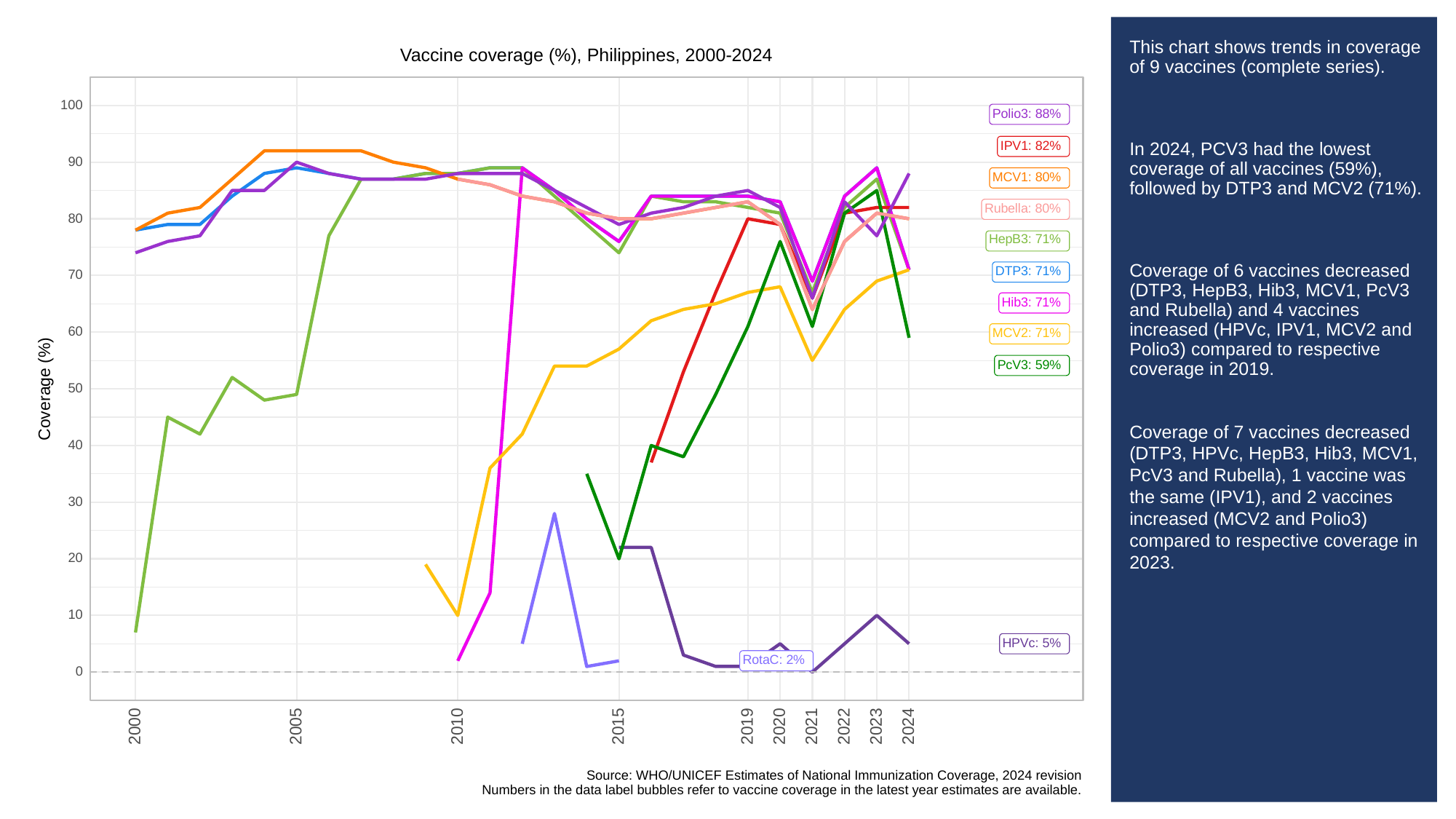

# This chart shows trends in coverage of 9 vaccines (complete series).

In 2024, PCV3 had the lowest coverage of all vaccines (59%), followed by DTP3 and MCV2 (71%).

Coverage of 6 vaccines decreased (DTP3, HepB3, Hib3, MCV1, PcV3 and Rubella) and 4 vaccines increased (HPVc, IPV1, MCV2 and Polio3) compared to respective coverage in 2019.

Coverage of 7 vaccines decreased (DTP3, HPVc, HepB3, Hib3, MCV1, PcV3 and Rubella), 1 vaccine was the same (IPV1), and 2 vaccines increased (MCV2 and Polio3) compared to respective coverage in 2023.

Vaccine coverage (%), Philippines, 2000-2024

100

Polio3: 88%

IPV1: 82%

90

MCV1: 80%

Rubella: 80%

80

HepB3: 71%

DTP3: 71%

70

Hib3: 71%

60
MCV2: 71%

PcV3: 59%

Coverage (%)
50

40

30

20

10

HPVc: 5%

RotaC: 2%

0

2023
2000
2005
2010
2015
2019
2020
2021
2022
2024
Source: WHO/UNICEF Estimates of National Immunization Coverage, 2024 revision
Numbers in the data label bubbles refer to vaccine coverage in the latest year estimates are available.